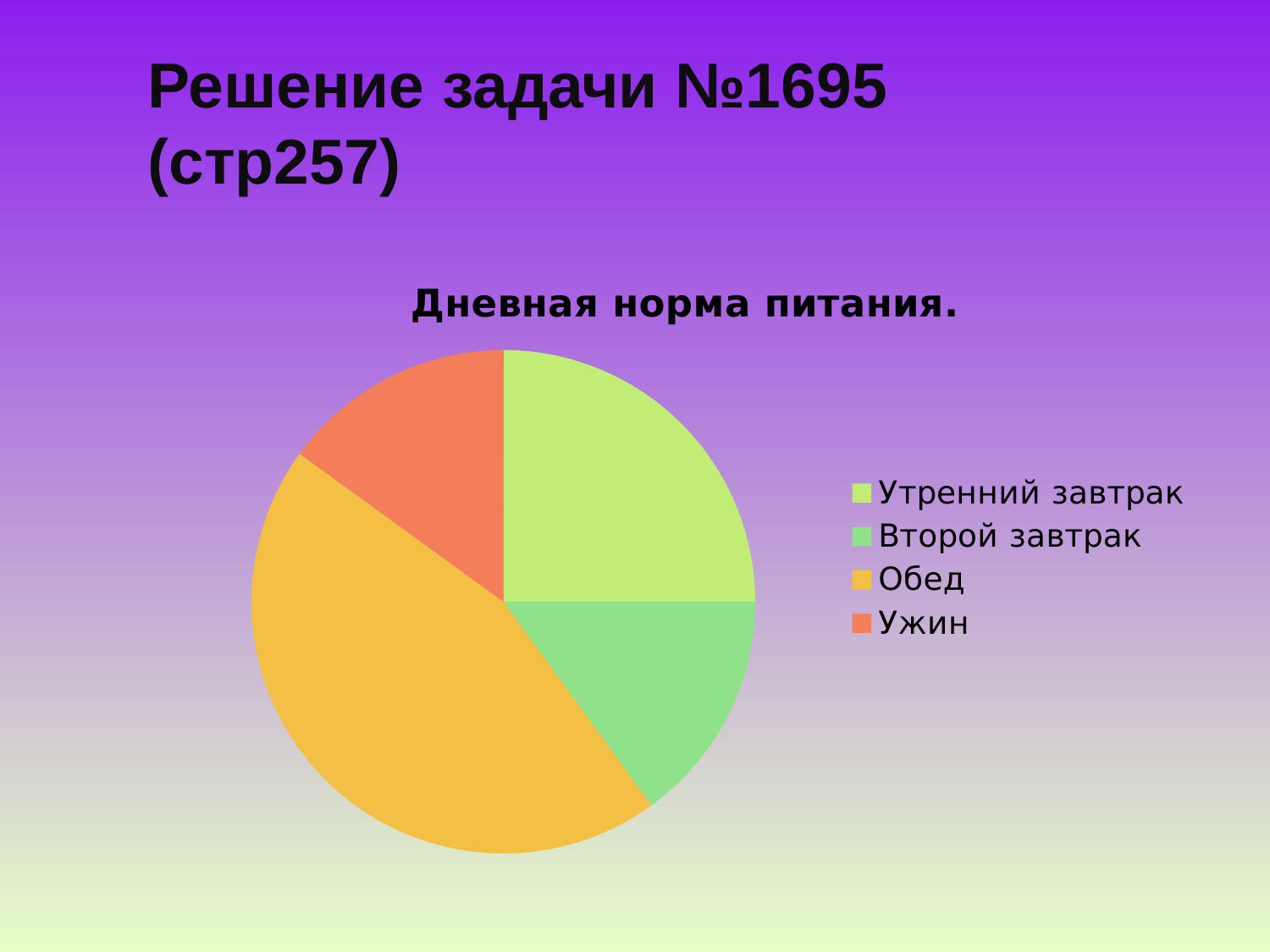

# Решение задачи №1695 (стр257)

### Chart:

| Category | Дневная норма питания. |
|---|---|
| Утренний завтрак | 25.0 |
| Второй завтрак | 15.0 |
| Обед | 45.0 |
| Ужин | 15.0 |